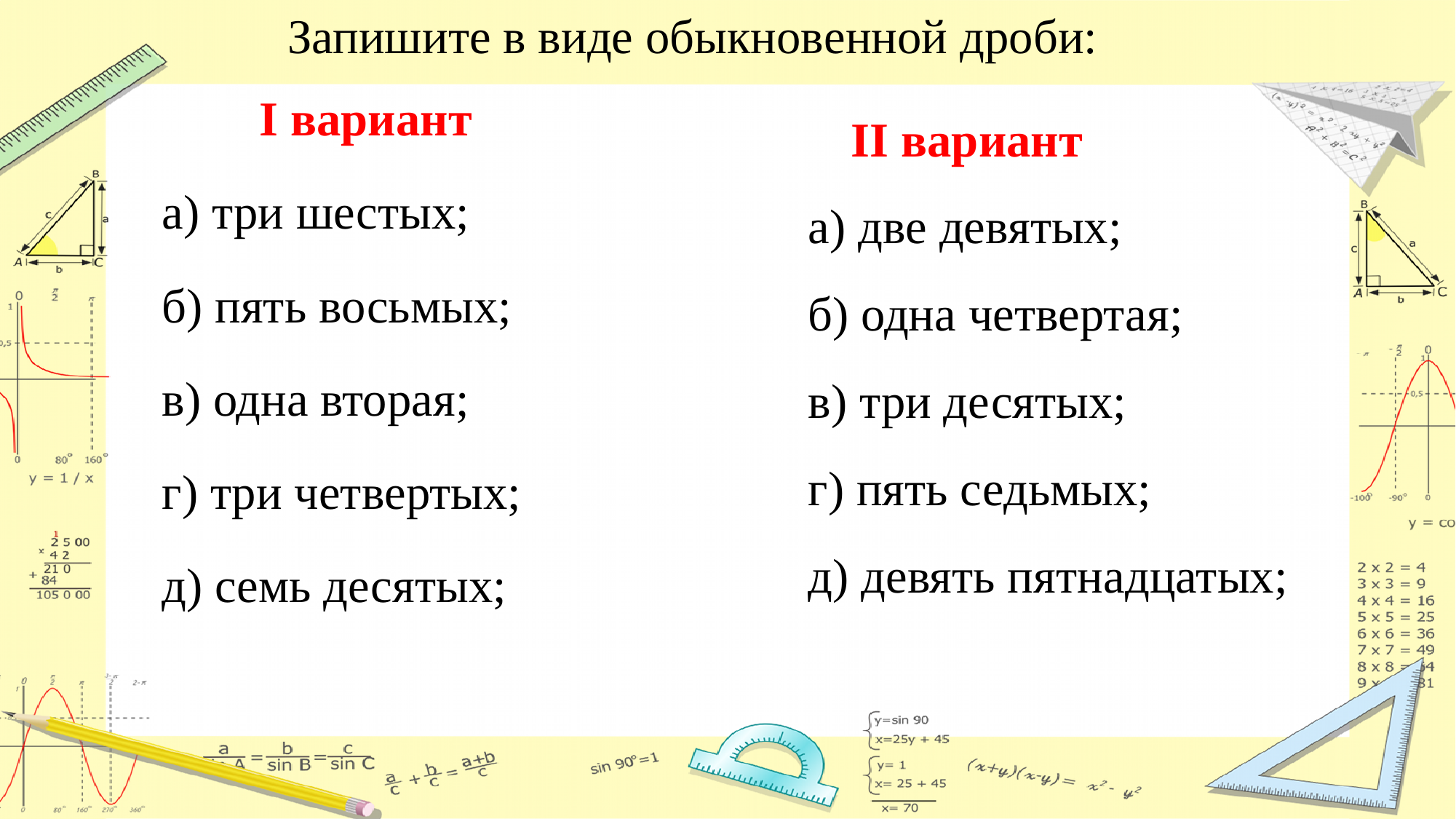

Запишите в виде обыкновенной дроби:

        I вариант
а) три шестых;
б) пять восьмых;
в) одна вторая;
г) три четвертых;
д) семь десятых;

        II вариант
а) две девятых;
б) одна четвертая;
в) три десятых;
г) пять седьмых;
д) девять пятнадцатых;